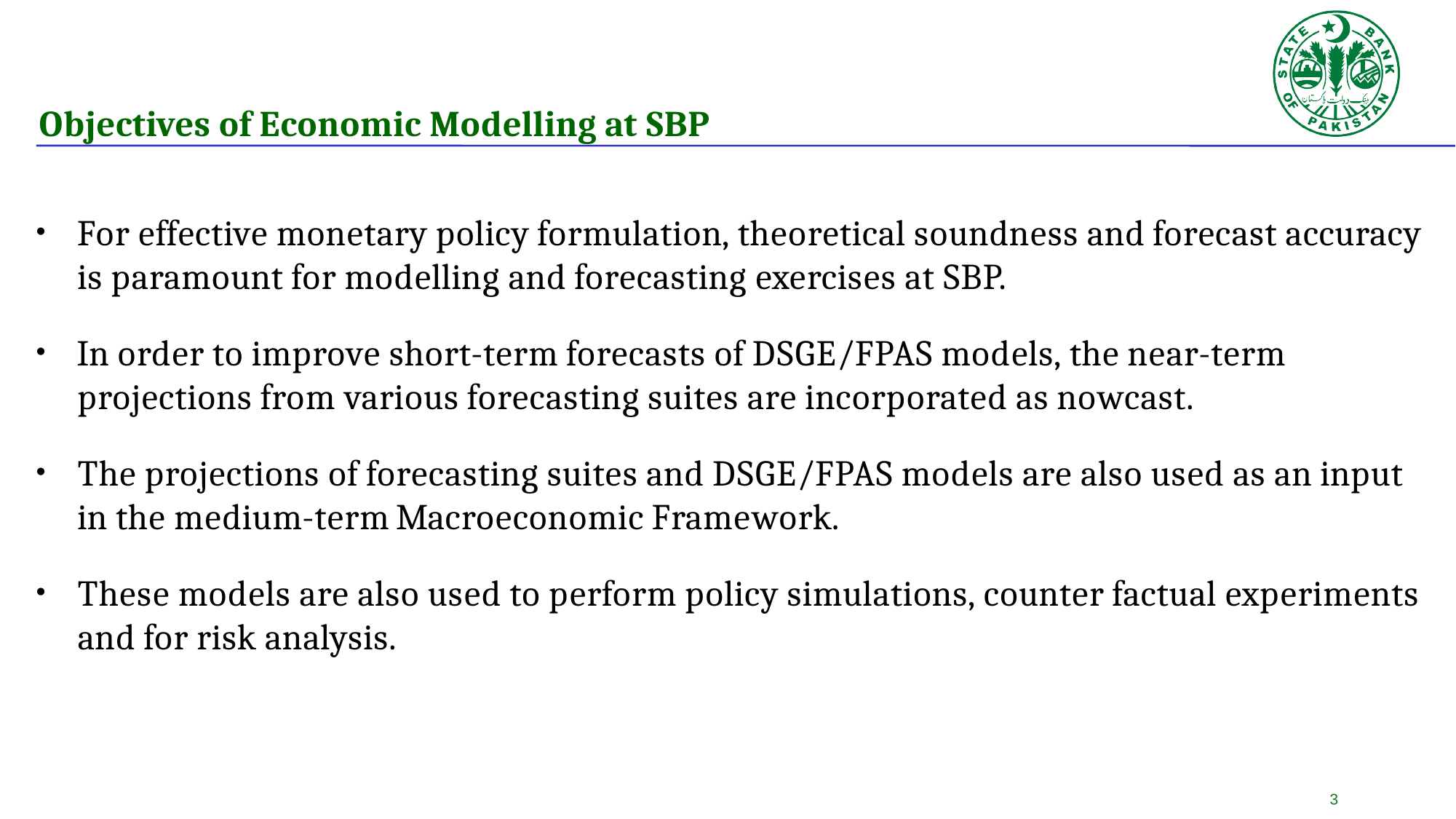

Objectives of Economic Modelling at SBP
For effective monetary policy formulation, theoretical soundness and forecast accuracy is paramount for modelling and forecasting exercises at SBP.

In order to improve short-term forecasts of DSGE/FPAS models, the near-term projections from various forecasting suites are incorporated as nowcast.

The projections of forecasting suites and DSGE/FPAS models are also used as an input in the medium-term Macroeconomic Framework.

These models are also used to perform policy simulations, counter factual experiments and for risk analysis.

3